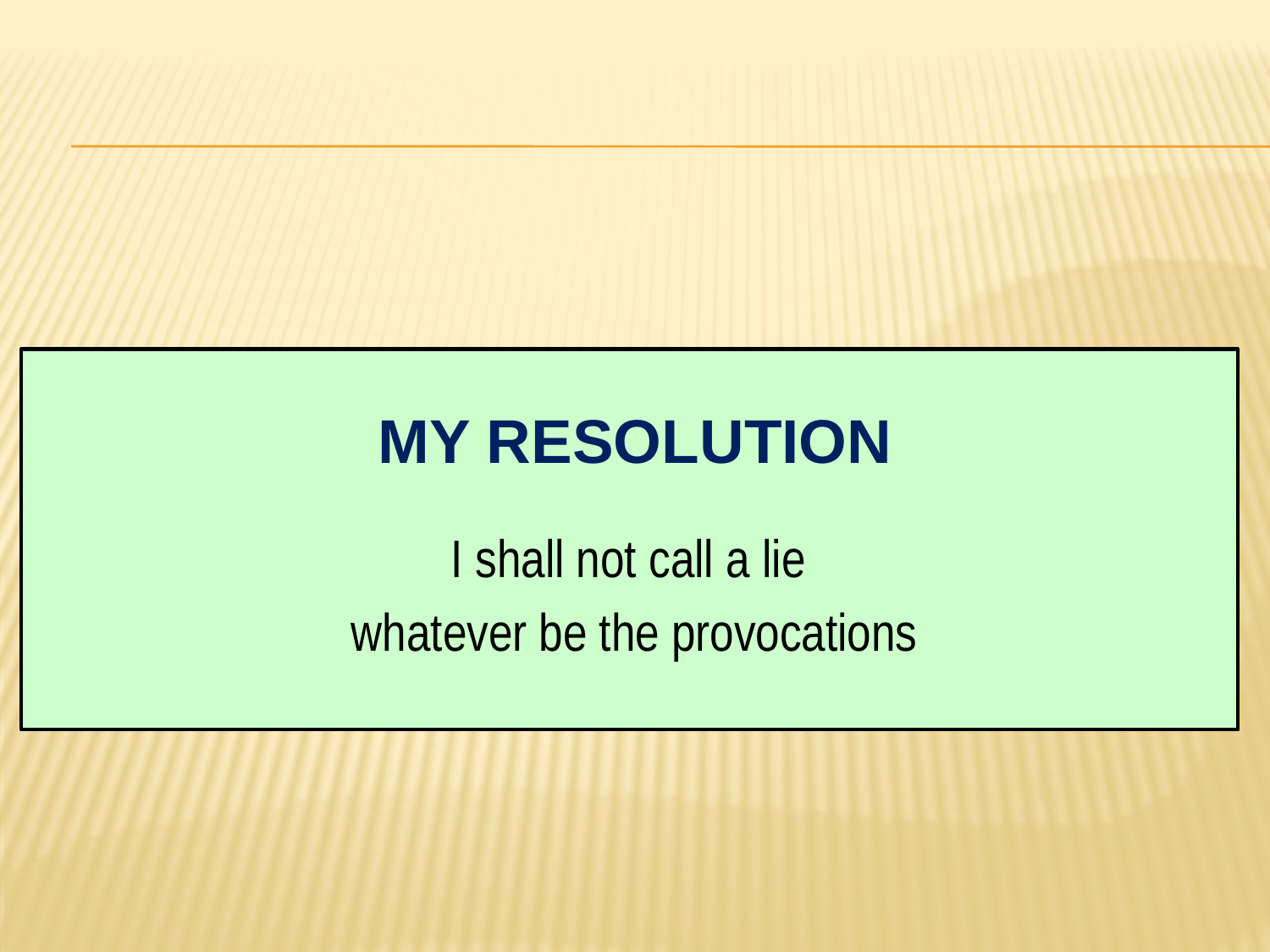

# My Resolution
I shall not call a lie
whatever be the provocations